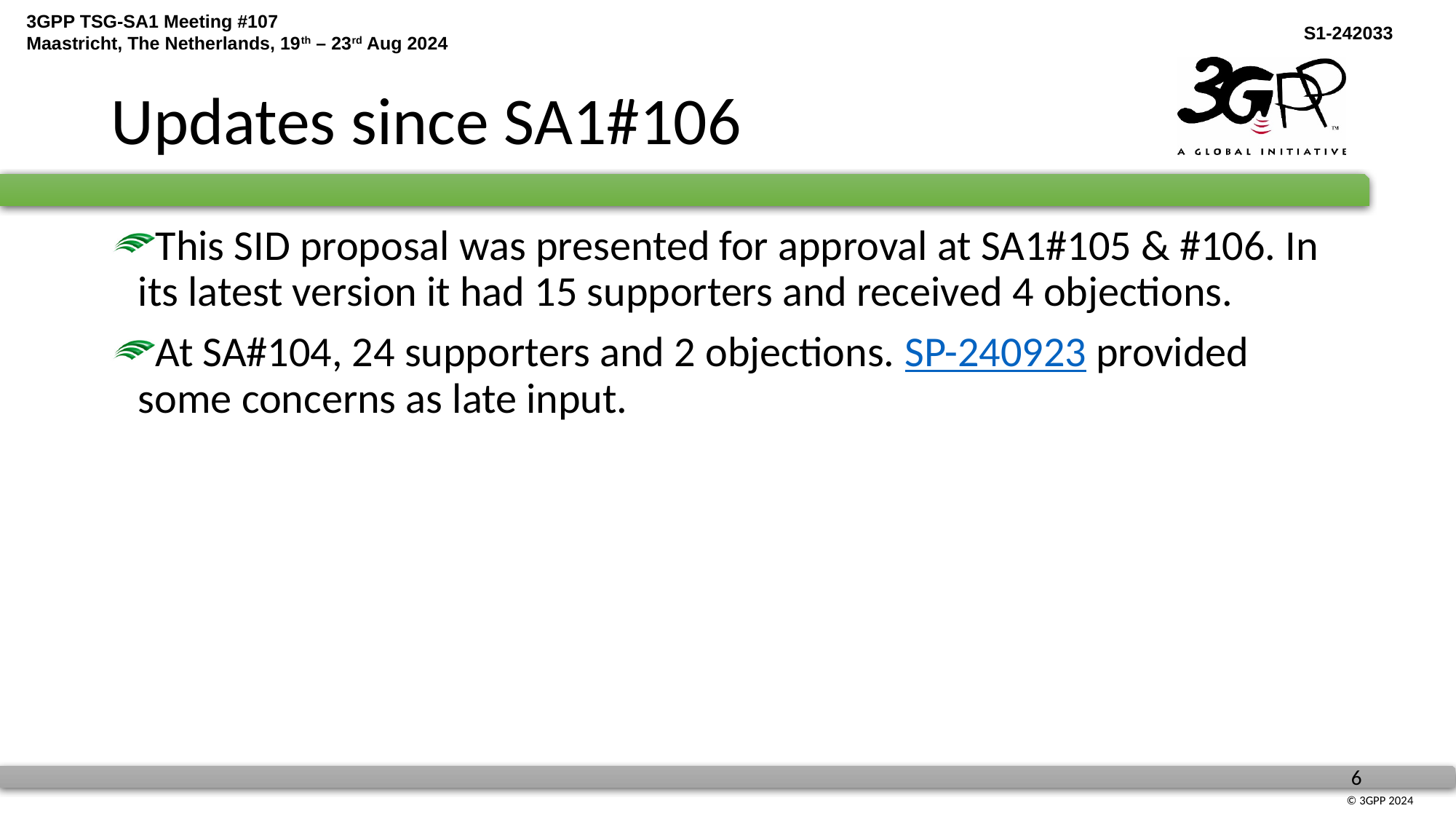

# Updates since SA1#106
This SID proposal was presented for approval at SA1#105 & #106. In its latest version it had 15 supporters and received 4 objections.
At SA#104, 24 supporters and 2 objections. SP-240923 provided some concerns as late input.